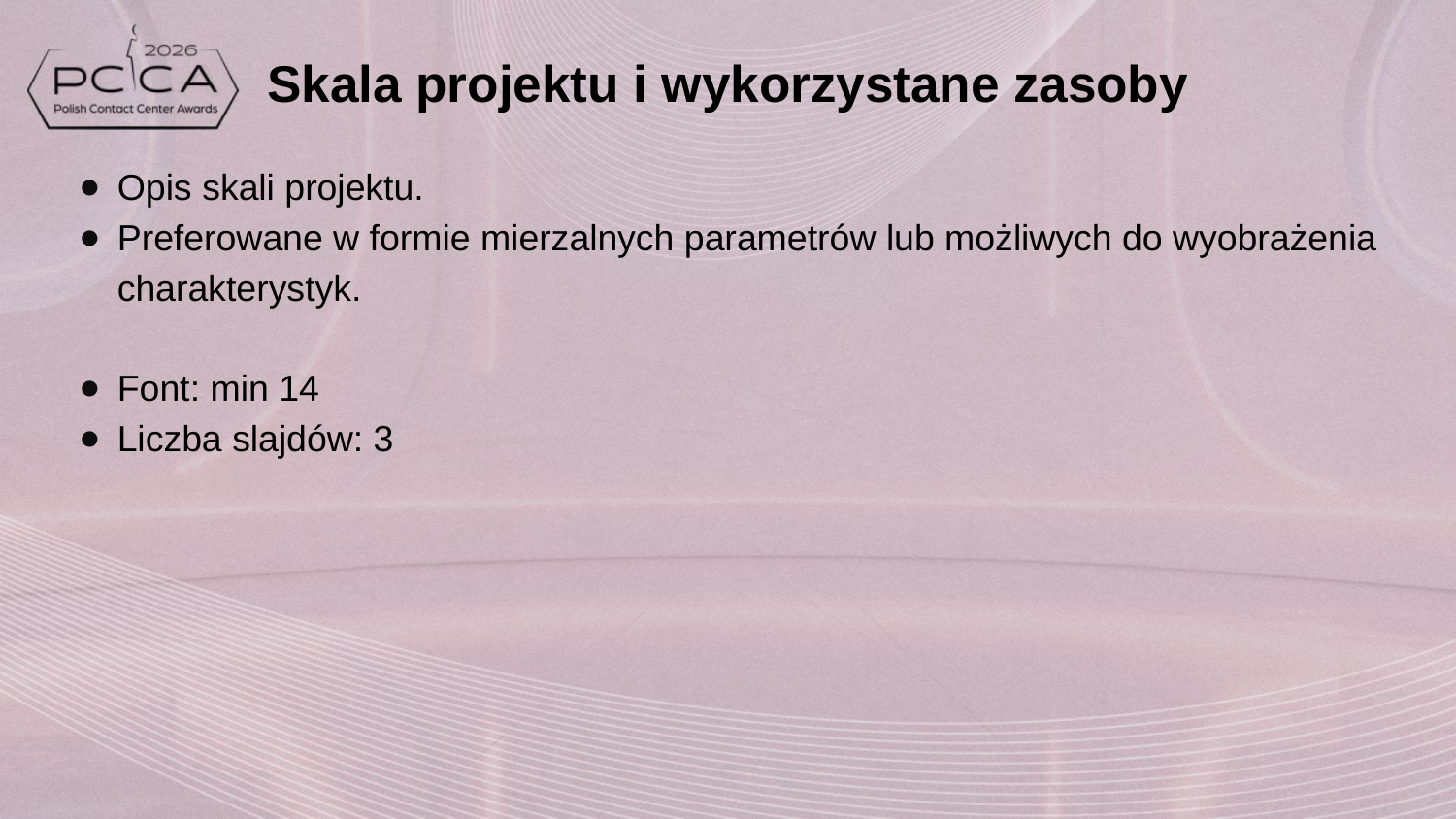

# Skala projektu i wykorzystane zasoby
Opis skali projektu.
Preferowane w formie mierzalnych parametrów lub możliwych do wyobrażenia charakterystyk.

Font: min 14
Liczba slajdów: 3